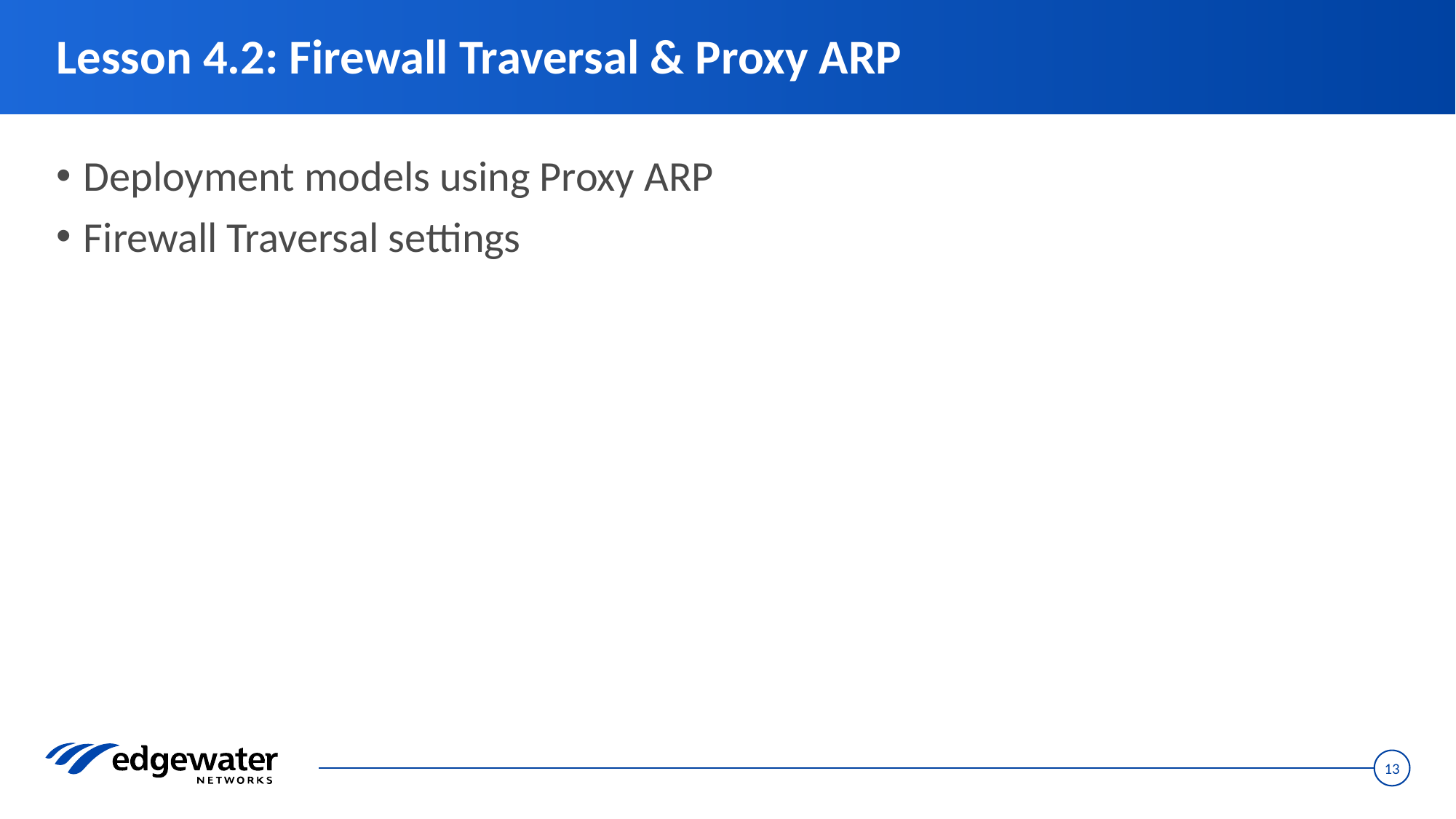

# Lesson 4.2: Firewall Traversal & Proxy ARP
Deployment models using Proxy ARP
Firewall Traversal settings